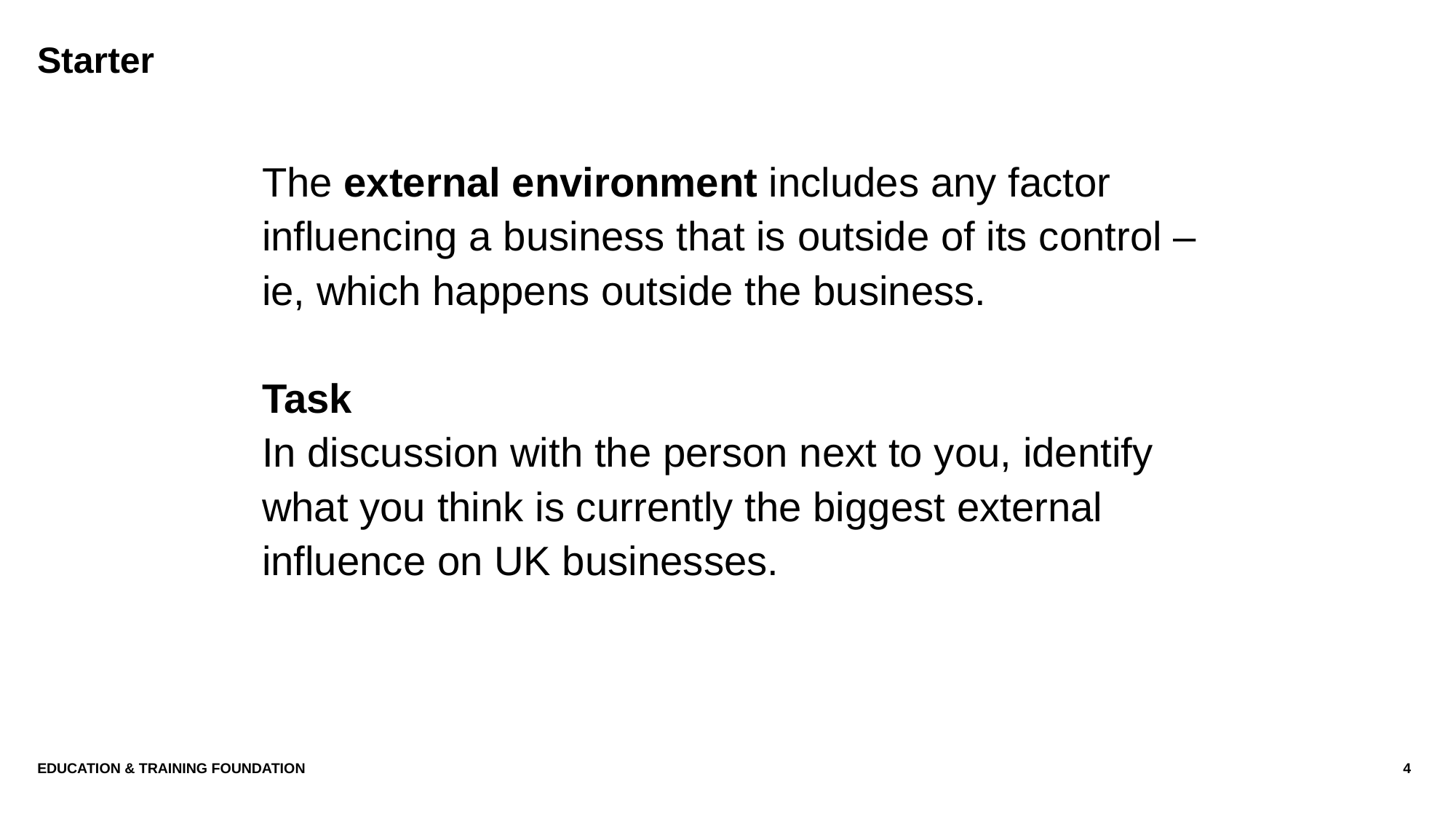

# Starter
The external environment includes any factor influencing a business that is outside of its control – ie, which happens outside the business.

Task
In discussion with the person next to you, identify what you think is currently the biggest external influence on UK businesses.

Education & Training Foundation
4